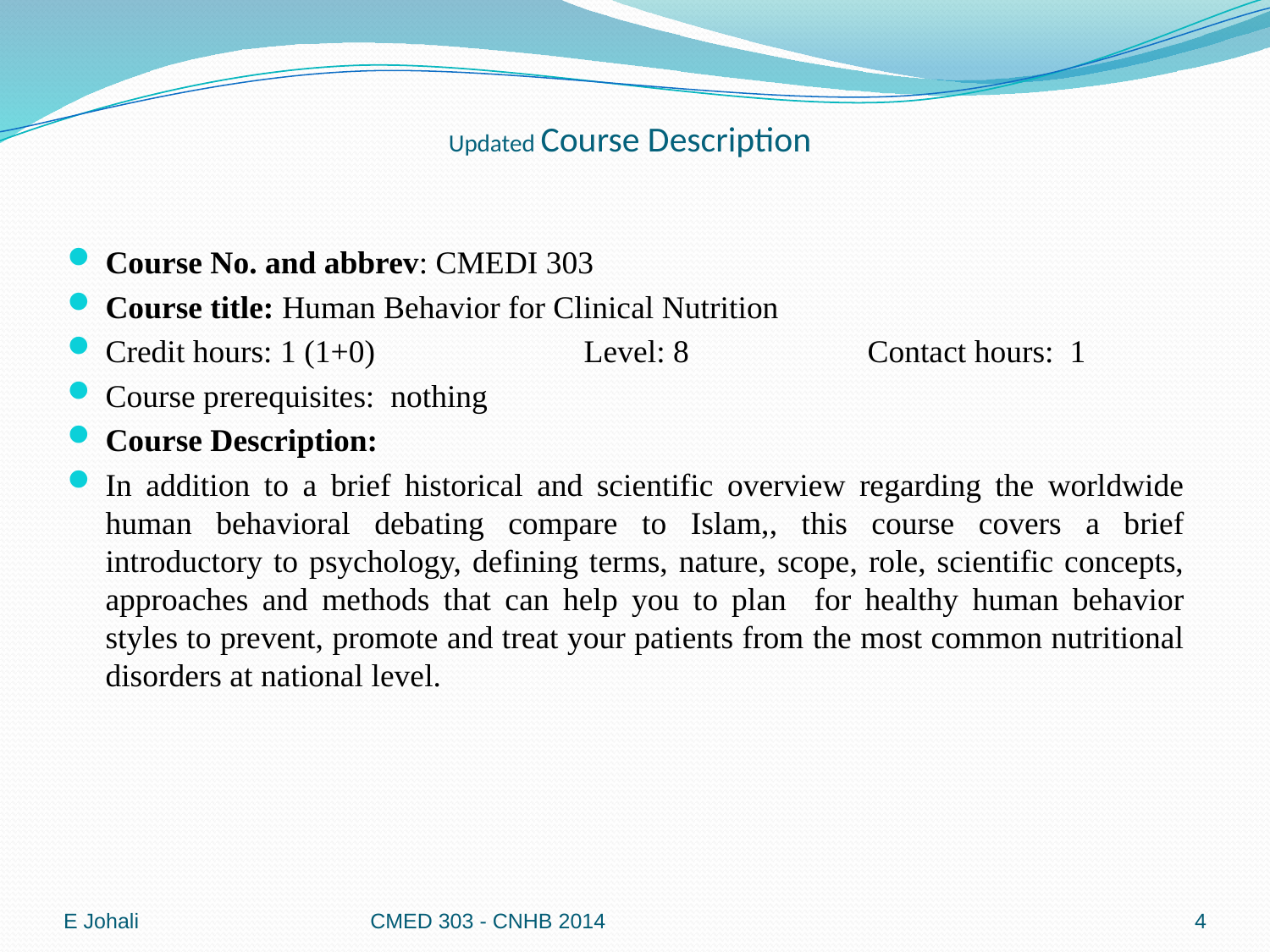

# Updated Course Description
Course No. and abbrev: CMEDI 303
Course title: Human Behavior for Clinical Nutrition
Credit hours: 1 (1+0)                          Level: 8  		Contact hours:  1
Course prerequisites:  nothing
Course Description:
In addition to a brief historical and scientific overview regarding the worldwide human behavioral debating compare to Islam,, this course covers a brief introductory to psychology, defining terms, nature, scope, role, scientific concepts, approaches and methods that can help you to plan  for healthy human behavior styles to prevent, promote and treat your patients from the most common nutritional disorders at national level.

E Johali
CMED 303 - CNHB 2014
4